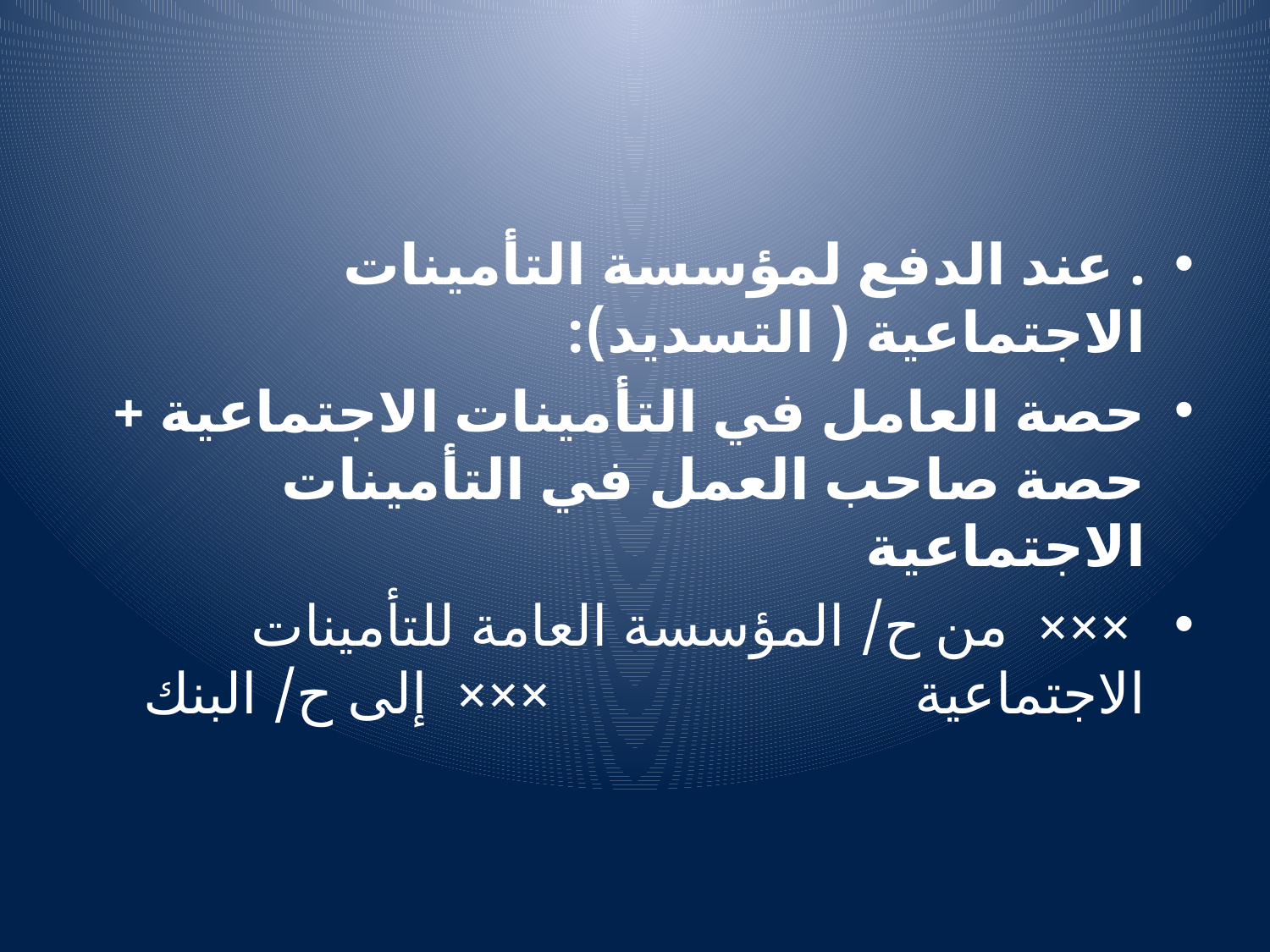

#
. عند الدفع لمؤسسة التأمينات الاجتماعية ( التسديد):
حصة العامل في التأمينات الاجتماعية + حصة صاحب العمل في التأمينات الاجتماعية
 ×××  من ح/ المؤسسة العامة للتأمينات الاجتماعية                         ×××  إلى ح/ البنك